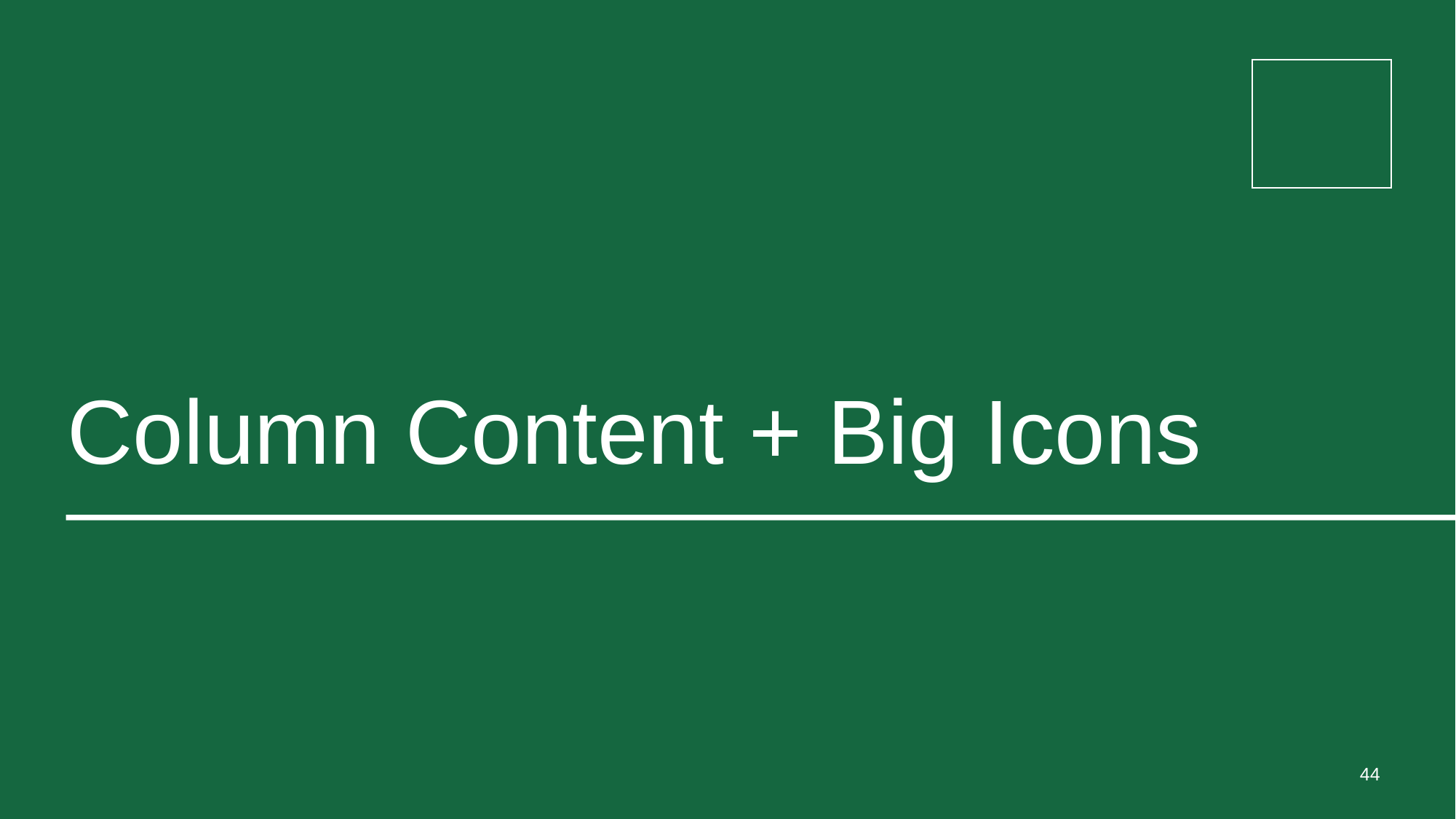

# Column Content + Big Icons

44